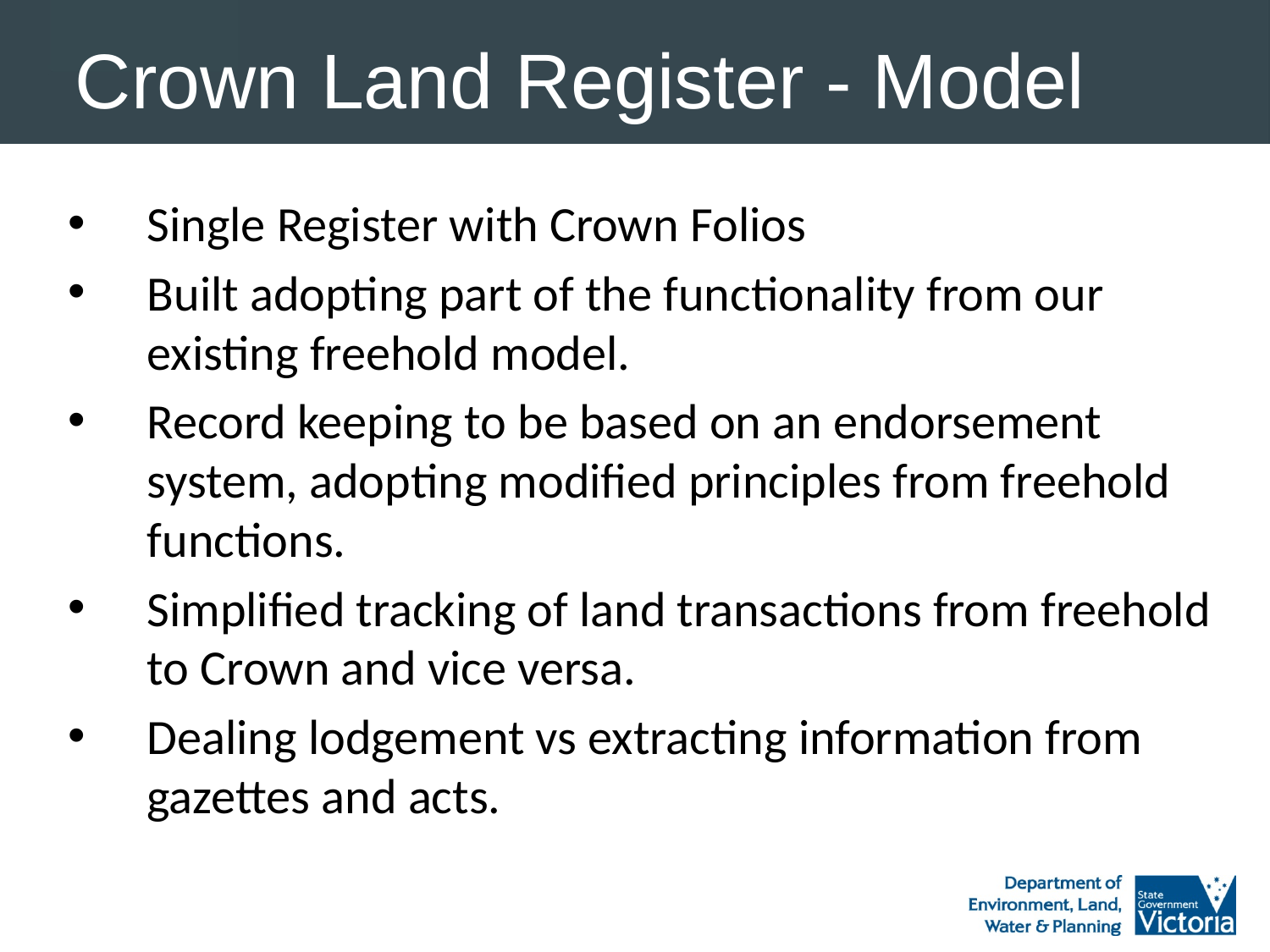

# Crown Land Register - Model
Single Register with Crown Folios
Built adopting part of the functionality from our existing freehold model.
Record keeping to be based on an endorsement system, adopting modified principles from freehold functions.
Simplified tracking of land transactions from freehold to Crown and vice versa.
Dealing lodgement vs extracting information from gazettes and acts.